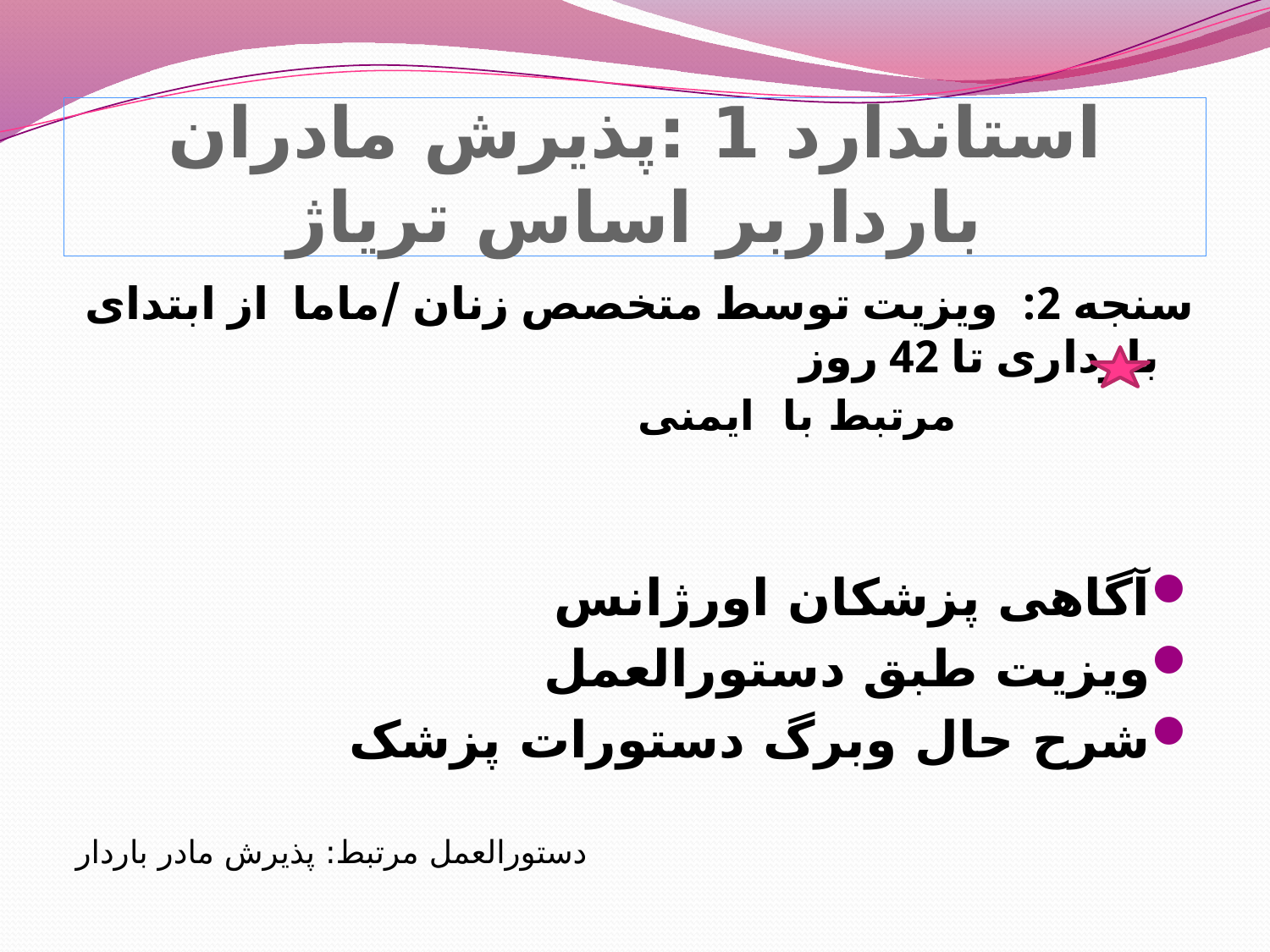

# استاندارد 1 :پذیرش مادران بارداربر اساس تریاژ
سنجه 2:  ویزیت توسط متخصص زنان /ماما  از ابتدای بارداری تا 42 روز
                      مرتبط با  ایمنی

آگاهی پزشکان اورژانس
ویزیت طبق دستورالعمل
شرح حال وبرگ دستورات پزشک

دستورالعمل مرتبط: پذیرش مادر باردار